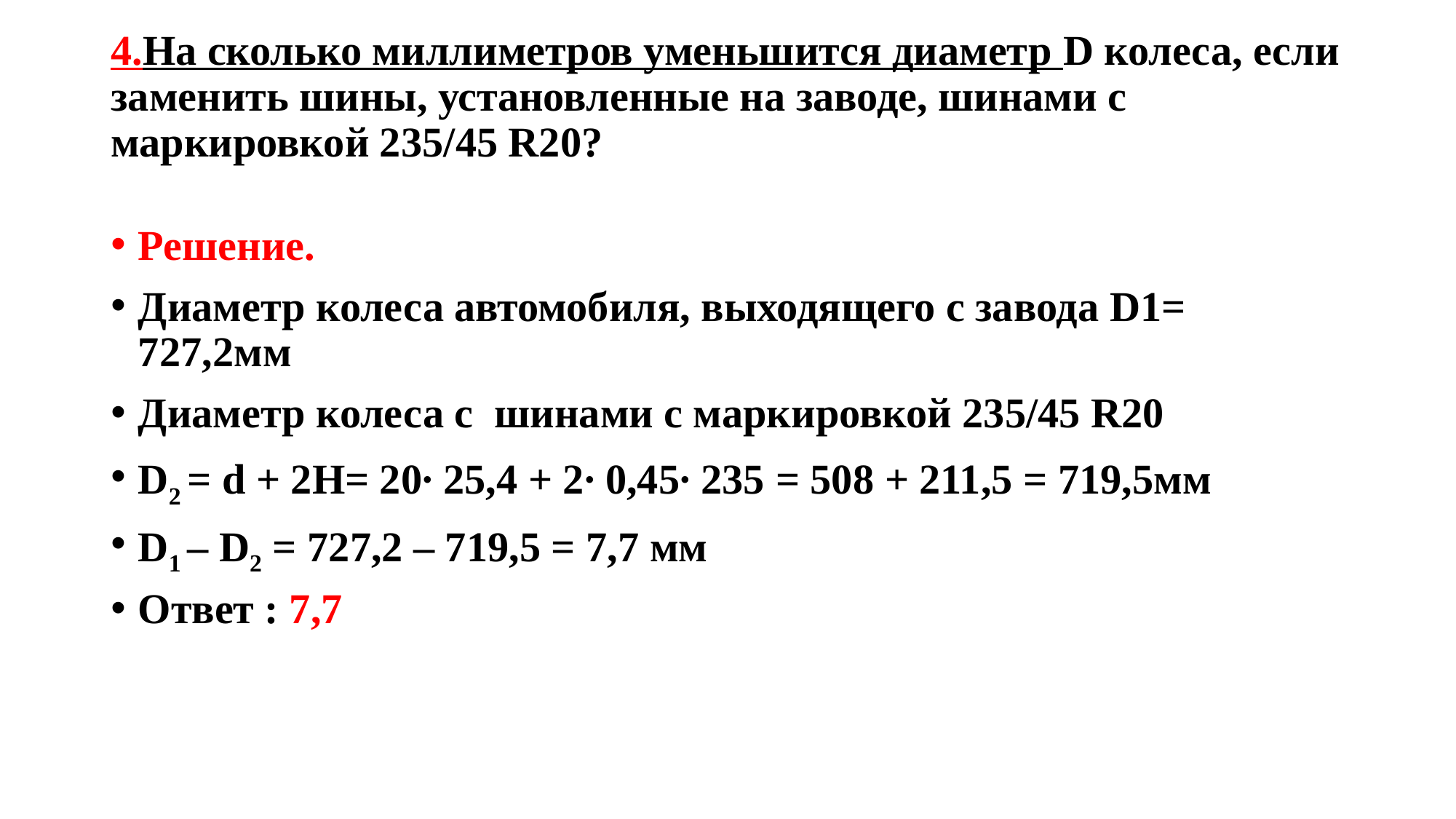

# 4.На сколько миллиметров уменьшится диаметр D колеса, если заменить шины, установленные на заводе, шинами с маркировкой 235/45 R20?
Решение.
Диаметр колеса автомобиля, выходящего с завода D1= 727,2мм
Диаметр колеса с  шинами с маркировкой 235/45 R20
D2 = d + 2H= 20∙ 25,4 + 2∙ 0,45∙ 235 = 508 + 211,5 = 719,5мм
D1 – D2 = 727,2 – 719,5 = 7,7 мм
Ответ : 7,7